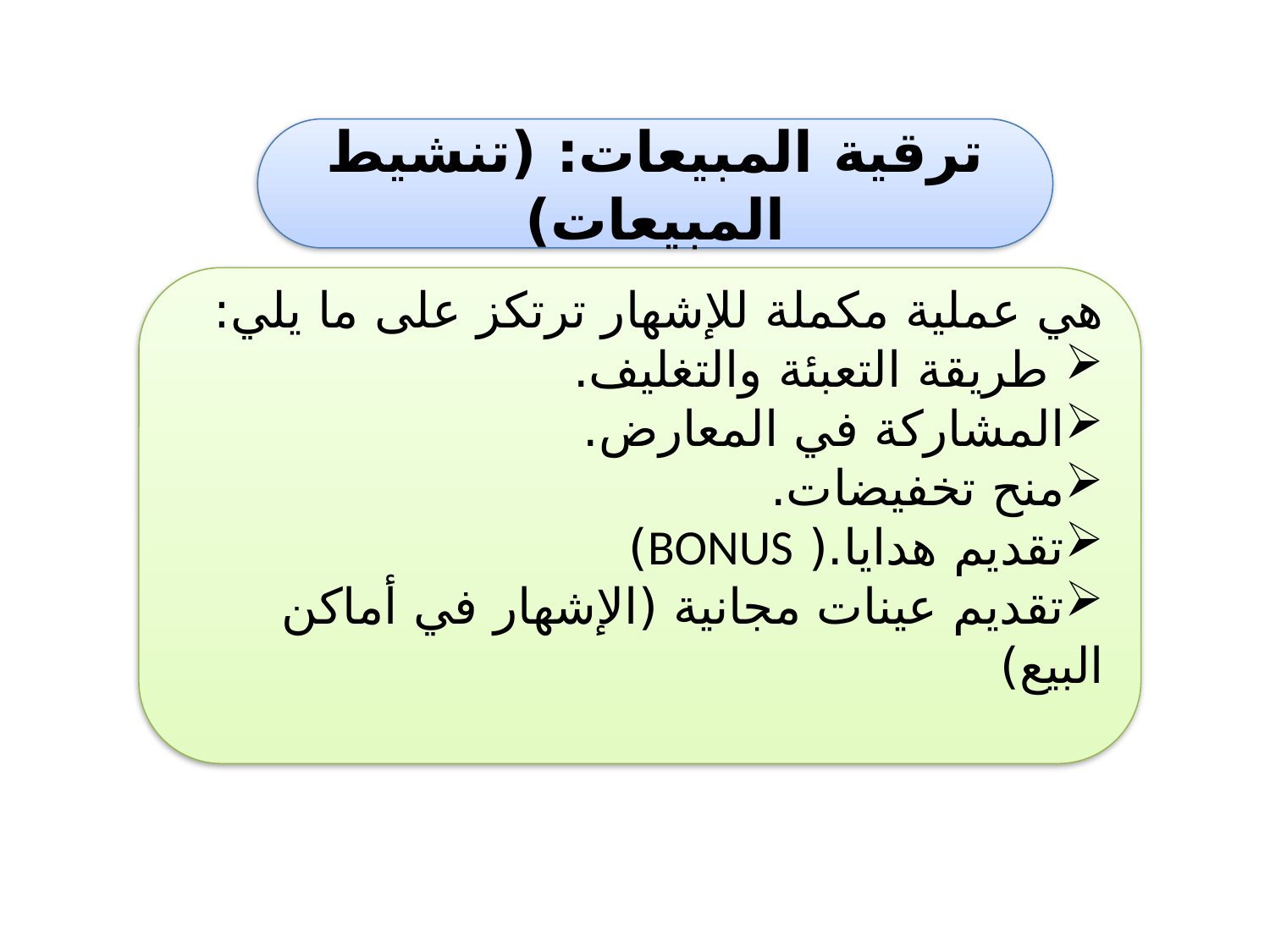

ترقية المبيعات: (تنشيط المبيعات)
هي عملية مكملة للإشهار ترتكز على ما يلي:
 طريقة التعبئة والتغليف.
المشاركة في المعارض.
منح تخفيضات.
تقديم هدايا.( BONUS)
تقديم عينات مجانية (الإشهار في أماكن البيع)